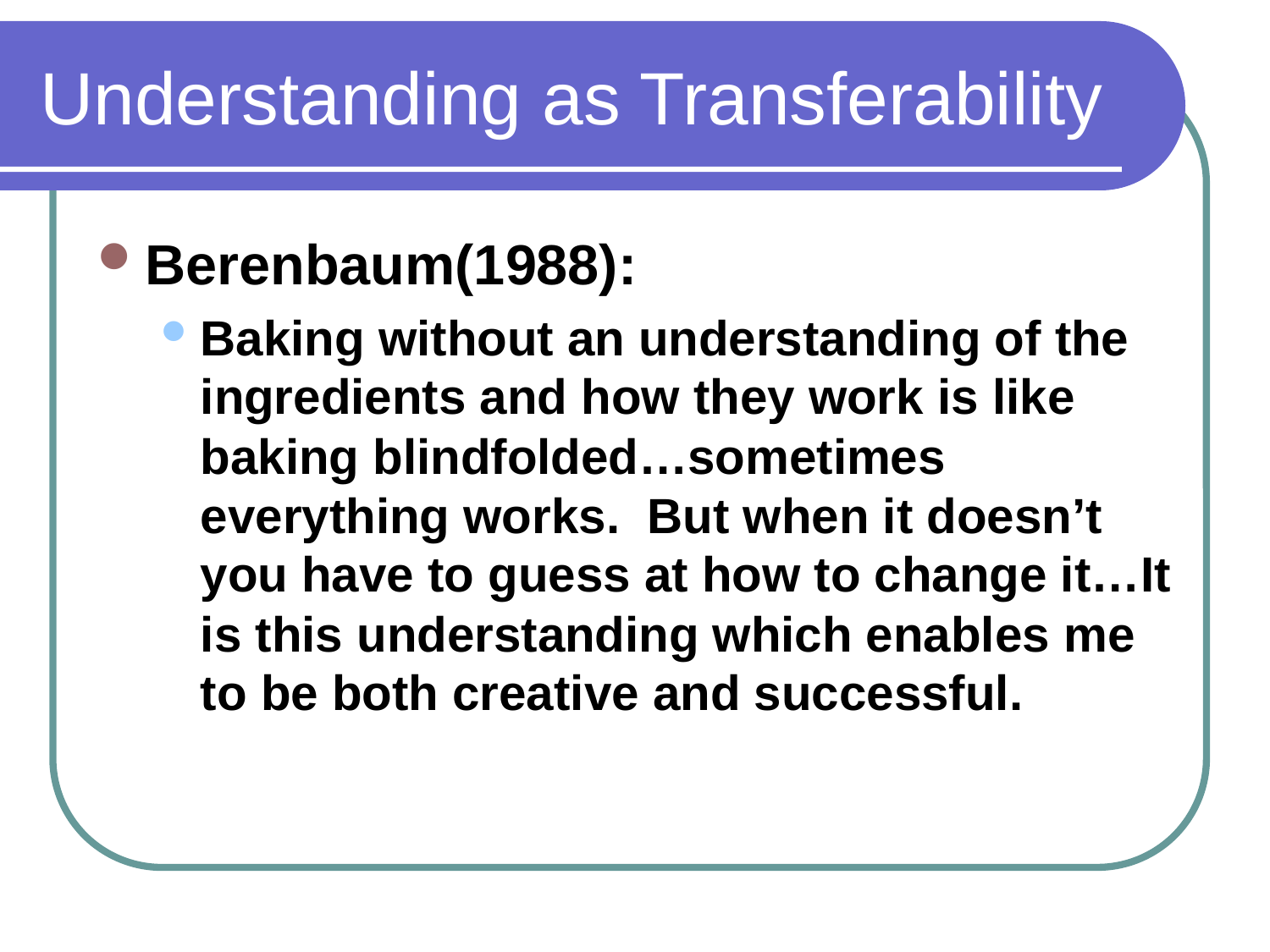

# Understanding as Transferability
Berenbaum(1988):
Baking without an understanding of the ingredients and how they work is like baking blindfolded…sometimes everything works.  But when it doesn’t you have to guess at how to change it…It is this understanding which enables me to be both creative and successful.